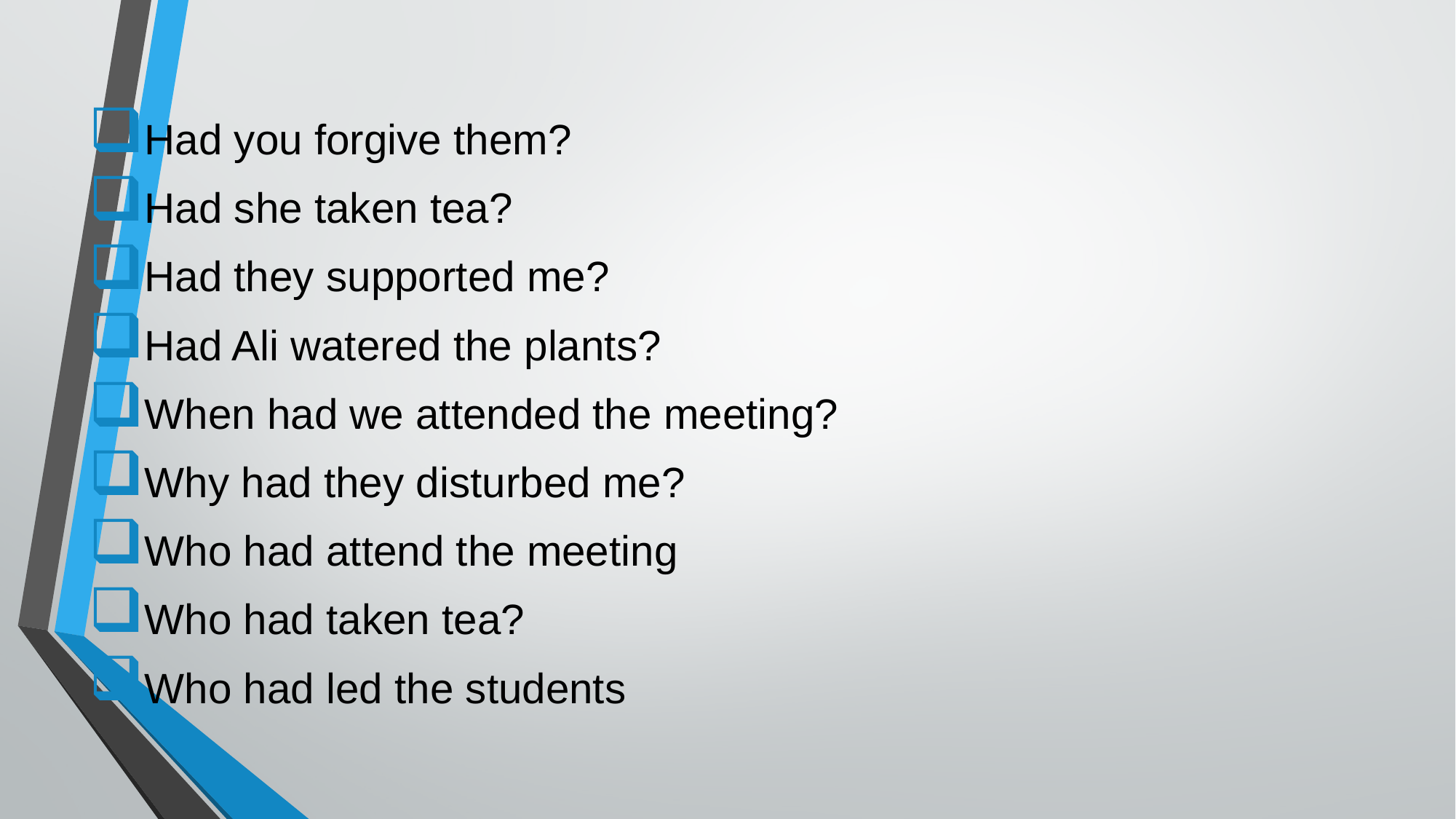

Had you forgive them?
Had she taken tea?
Had they supported me?
Had Ali watered the plants?
When had we attended the meeting?
Why had they disturbed me?
Who had attend the meeting
Who had taken tea?
Who had led the students